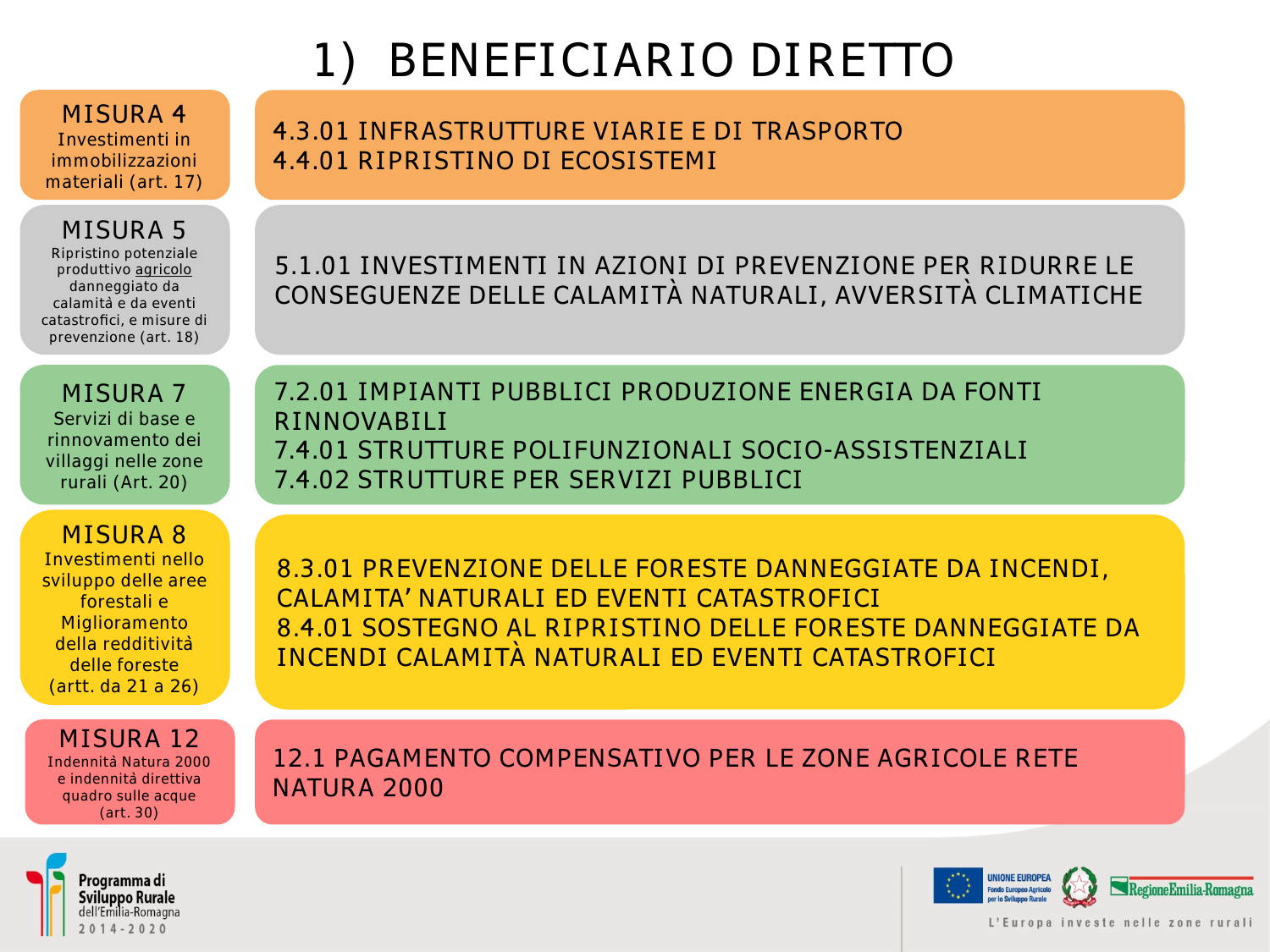

1)  BENEFICIARIO DIRETTO
MISURA 4
Investimenti in immobilizzazioni materiali (art. 17)
4.3.01 INFRASTRUTTURE VIARIE E DI TRASPORTO
4.4.01 RIPRISTINO DI ECOSISTEMI
MISURA 5
Ripristino potenziale produttivo agricolo danneggiato da calamità e da eventi catastrofici, e misure di prevenzione (art. 18)
5.1.01 INVESTIMENTI IN AZIONI DI PREVENZIONE PER RIDURRE LE CONSEGUENZE DELLE CALAMITÀ NATURALI, AVVERSITÀ CLIMATICHE
MISURA 7
Servizi di base e rinnovamento dei villaggi nelle zone rurali (Art. 20)
7.2.01 IMPIANTI PUBBLICI PRODUZIONE ENERGIA DA FONTI RINNOVABILI
7.4.01 STRUTTURE POLIFUNZIONALI SOCIO-ASSISTENZIALI
7.4.02 STRUTTURE PER SERVIZI PUBBLICI
MISURA 8
Investimenti nello sviluppo delle aree forestali e
Miglioramento della redditività
delle foreste
(artt. da 21 a 26)
8.3.01 PREVENZIONE DELLE FORESTE DANNEGGIATE DA INCENDI, CALAMITA’ NATURALI ED EVENTI CATASTROFICI
8.4.01 SOSTEGNO AL RIPRISTINO DELLE FORESTE DANNEGGIATE DA INCENDI CALAMITÀ NATURALI ED EVENTI CATASTROFICI
MISURA 12
Indennità Natura 2000 e indennità direttiva quadro sulle acque
(art. 30)
12.1 PAGAMENTO COMPENSATIVO PER LE ZONE AGRICOLE RETE NATURA 2000